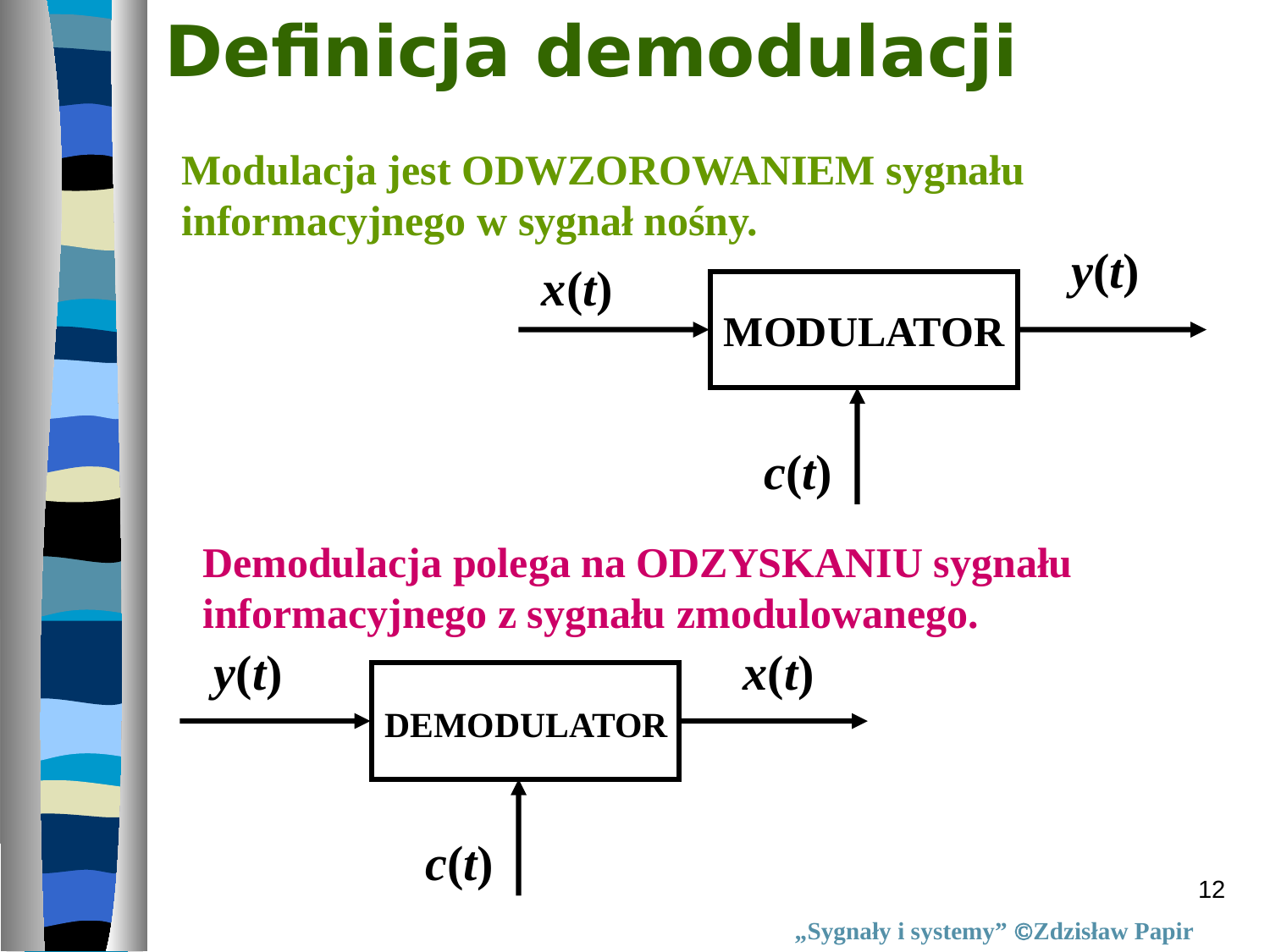

Definicja demodulacji
Modulacja jest ODWZOROWANIEM sygnału
informacyjnego w sygnał nośny.
y(t)
x(t)

MODULATOR

c(t)

Demodulacja polega na ODZYSKANIU sygnału
informacyjnego z sygnału zmodulowanego.
y(t)
x(t)

DEMODULATOR

c(t)

12
„Sygnały i systemy” ©Zdzisław Papir